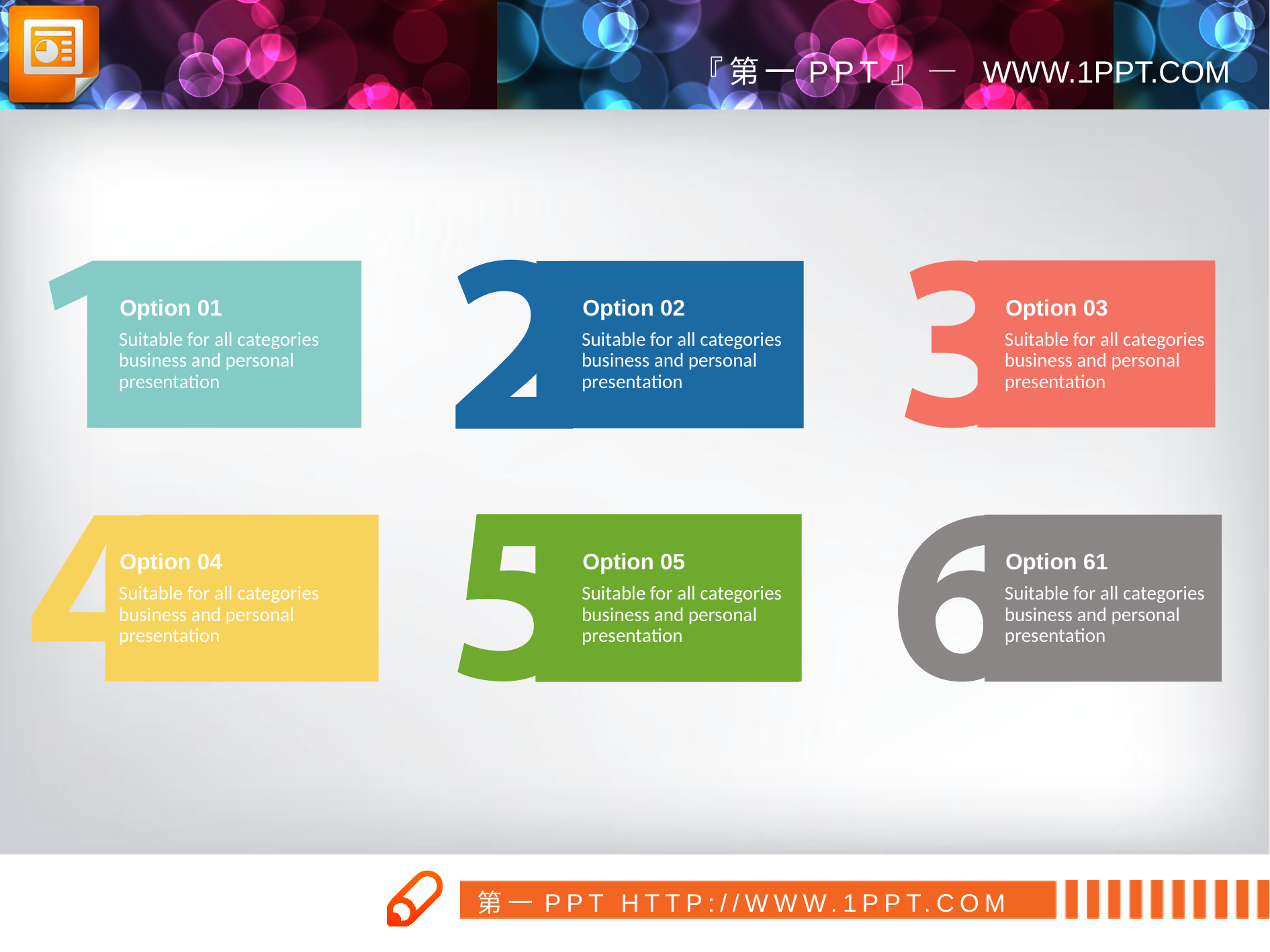

Option 01
Suitable for all categories business and personal presentation
Option 02
Suitable for all categories business and personal presentation
Option 03
Suitable for all categories business and personal presentation

Option 04
Suitable for all categories business and personal presentation
Option 05
Suitable for all categories business and personal presentation
Option 61
Suitable for all categories business and personal presentation